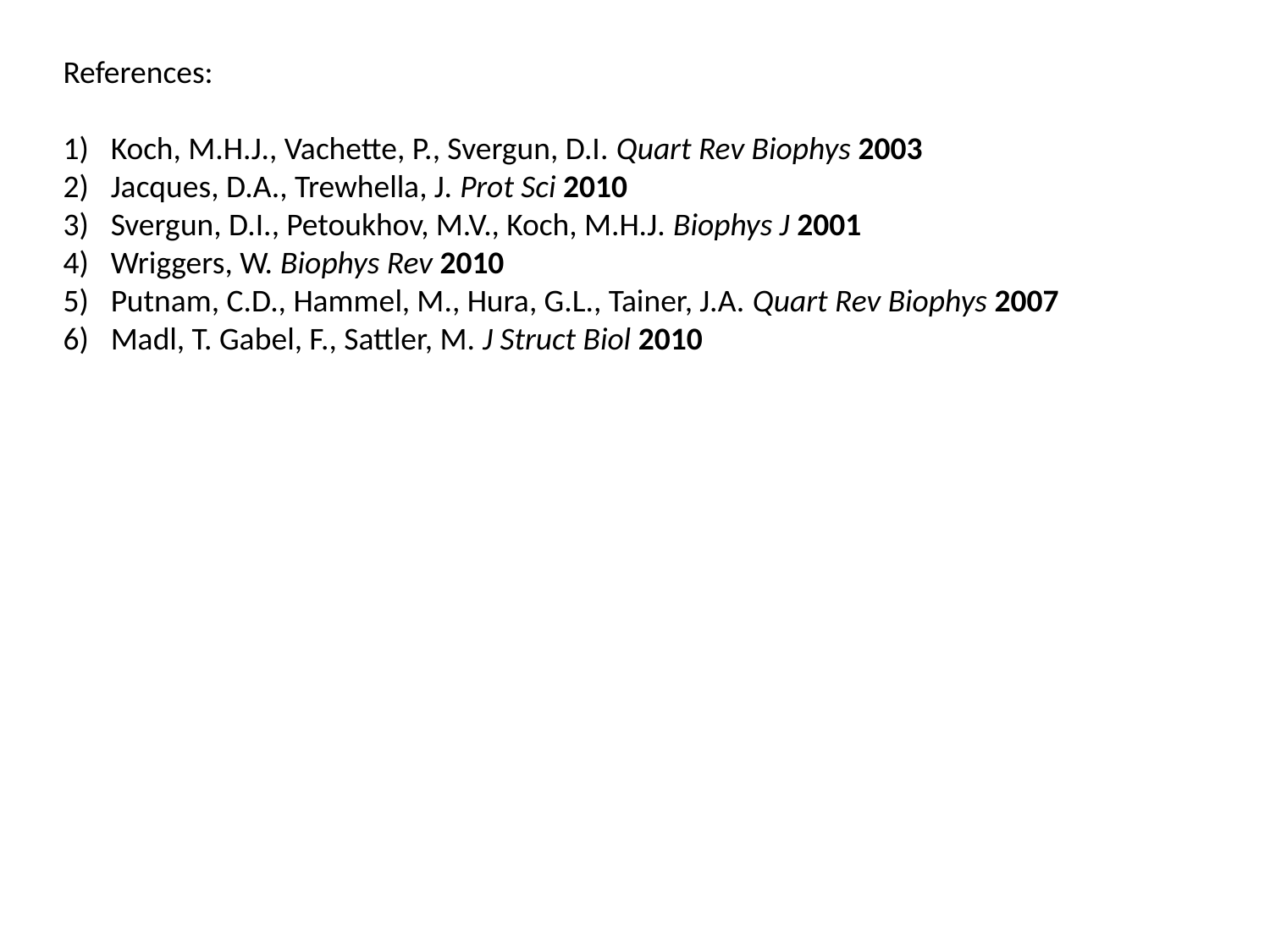

References:

Koch, M.H.J., Vachette, P., Svergun, D.I. Quart Rev Biophys 2003
Jacques, D.A., Trewhella, J. Prot Sci 2010
Svergun, D.I., Petoukhov, M.V., Koch, M.H.J. Biophys J 2001
Wriggers, W. Biophys Rev 2010
Putnam, C.D., Hammel, M., Hura, G.L., Tainer, J.A. Quart Rev Biophys 2007
Madl, T. Gabel, F., Sattler, M. J Struct Biol 2010